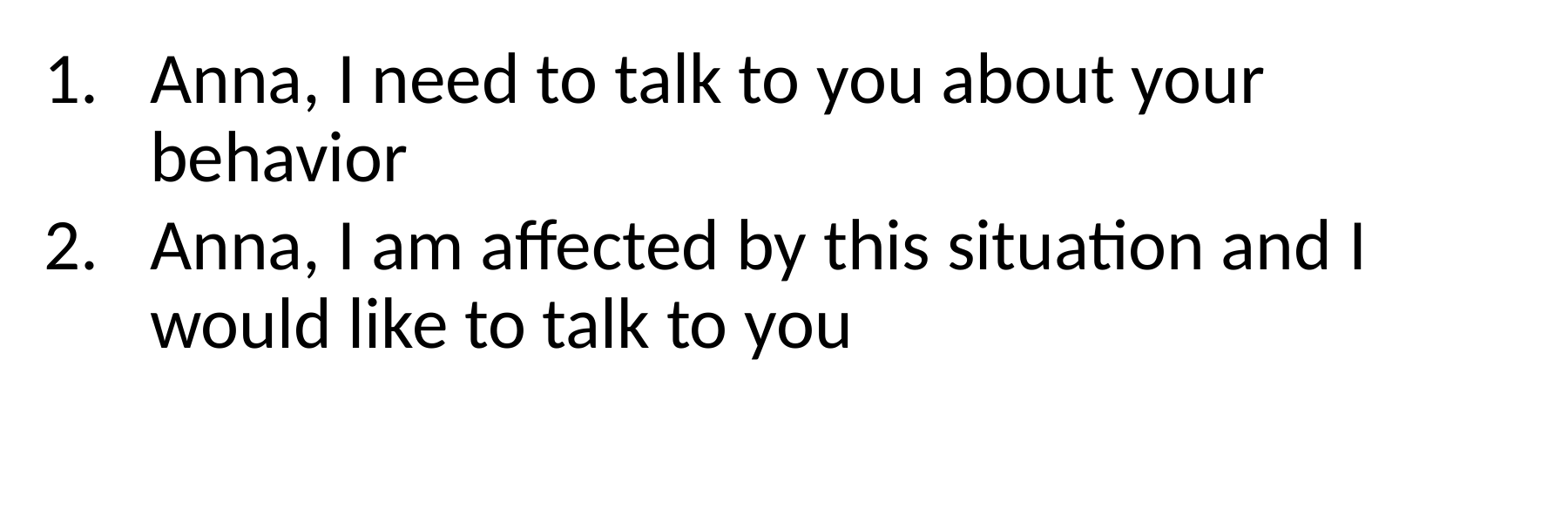

Anna, I need to talk to you about your behavior
Anna, I am affected by this situation and I would like to talk to you